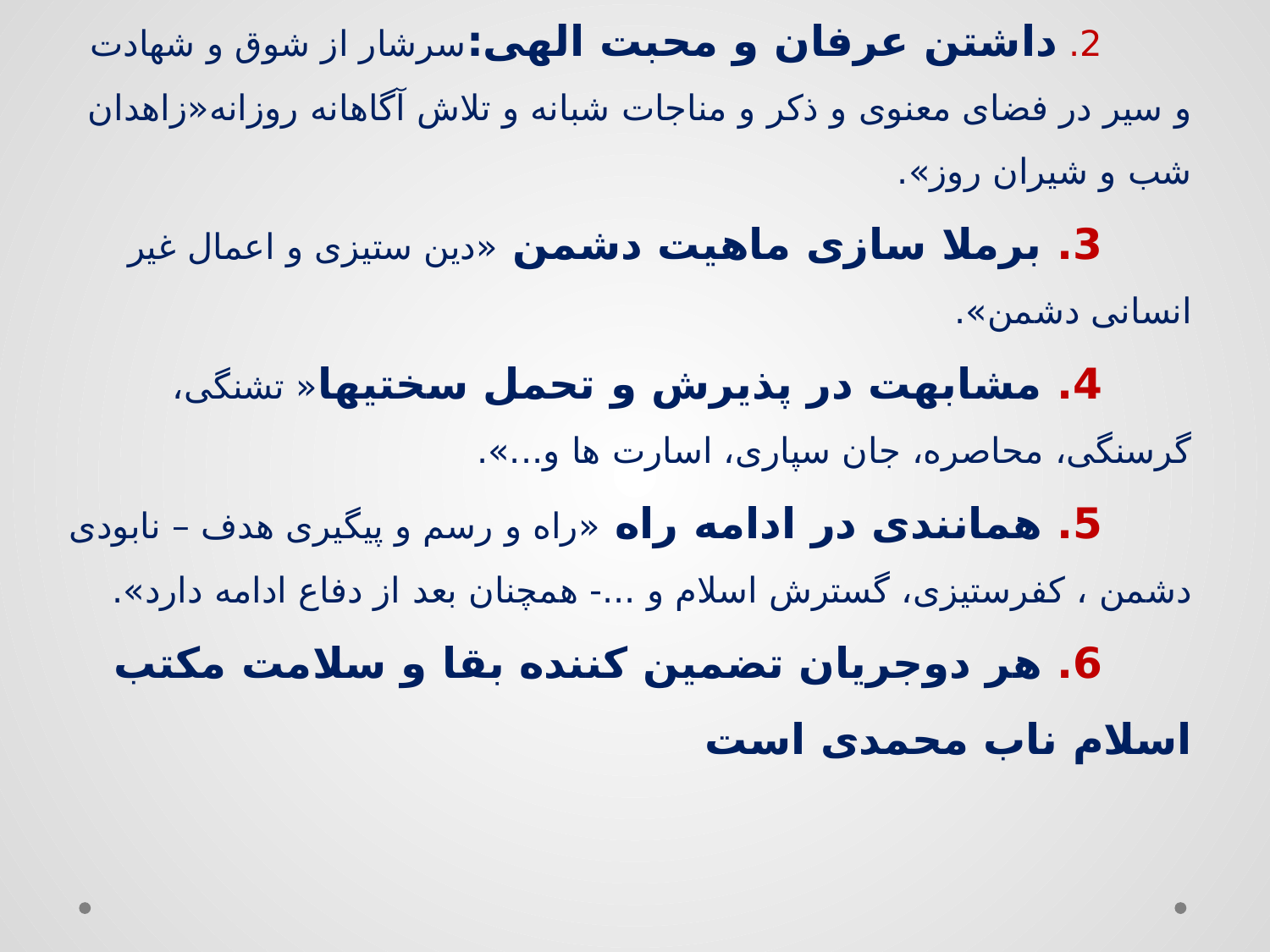

# وجوه تشابه دفاع مقدس با عاشورای حسینی«درسال 61 ه.ق» 1. داشتن رهبری معنوی :که از فرزندان پیامبر اسلام بودند. 2. داشتن عرفان و محبت الهی:سرشار از شوق و شهادت و سیر در فضای معنوی و ذکر و مناجات شبانه و تلاش آگاهانه روزانه«زاهدان شب و شیران روز». 3. برملا سازی ماهیت دشمن «دین ستیزی و اعمال غیر انسانی دشمن». 4. مشابهت در پذیرش و تحمل سختیها« تشنگی، گرسنگی، محاصره، جان سپاری، اسارت ها و...». 5. همانندی در ادامه راه «راه و رسم و پیگیری هدف – نابودی دشمن ، کفرستیزی، گسترش اسلام و ...- همچنان بعد از دفاع ادامه دارد». 6. هر دوجریان تضمین کننده بقا و سلامت مکتب اسلام ناب محمدی است